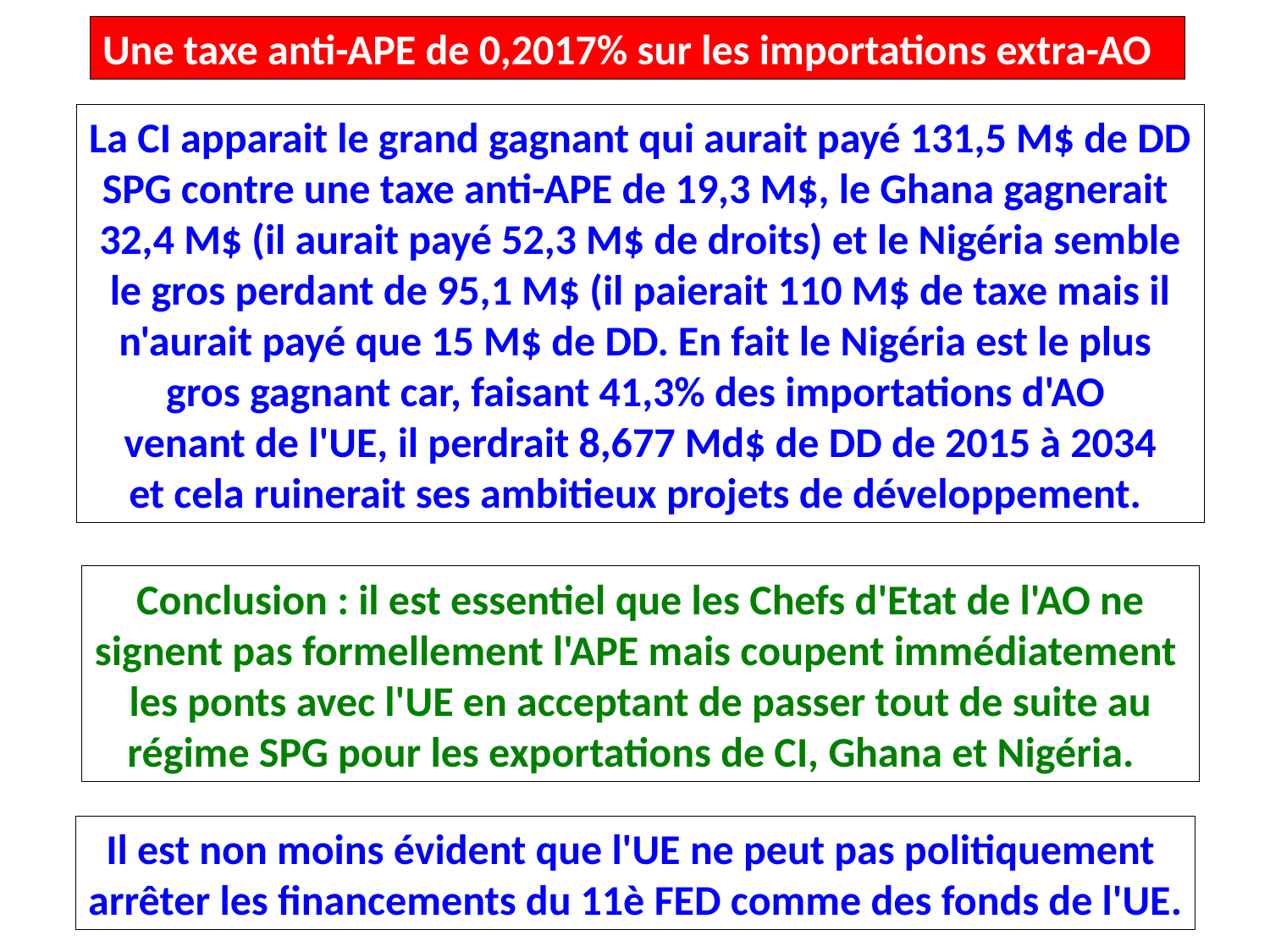

Une taxe anti-APE de 0,2017% sur les importations extra-AO
La CI apparait le grand gagnant qui aurait payé 131,5 M$ de DD
SPG contre une taxe anti-APE de 19,3 M$, le Ghana gagnerait
32,4 M$ (il aurait payé 52,3 M$ de droits) et le Nigéria semble
 le gros perdant de 95,1 M$ (il paierait 110 M$ de taxe mais il
n'aurait payé que 15 M$ de DD. En fait le Nigéria est le plus
gros gagnant car, faisant 41,3% des importations d'AO
venant de l'UE, il perdrait 8,677 Md$ de DD de 2015 à 2034
 et cela ruinerait ses ambitieux projets de développement.
Conclusion : il est essentiel que les Chefs d'Etat de l'AO ne
signent pas formellement l'APE mais coupent immédiatement
les ponts avec l'UE en acceptant de passer tout de suite au
régime SPG pour les exportations de CI, Ghana et Nigéria.
Il est non moins évident que l'UE ne peut pas politiquement
arrêter les financements du 11è FED comme des fonds de l'UE.